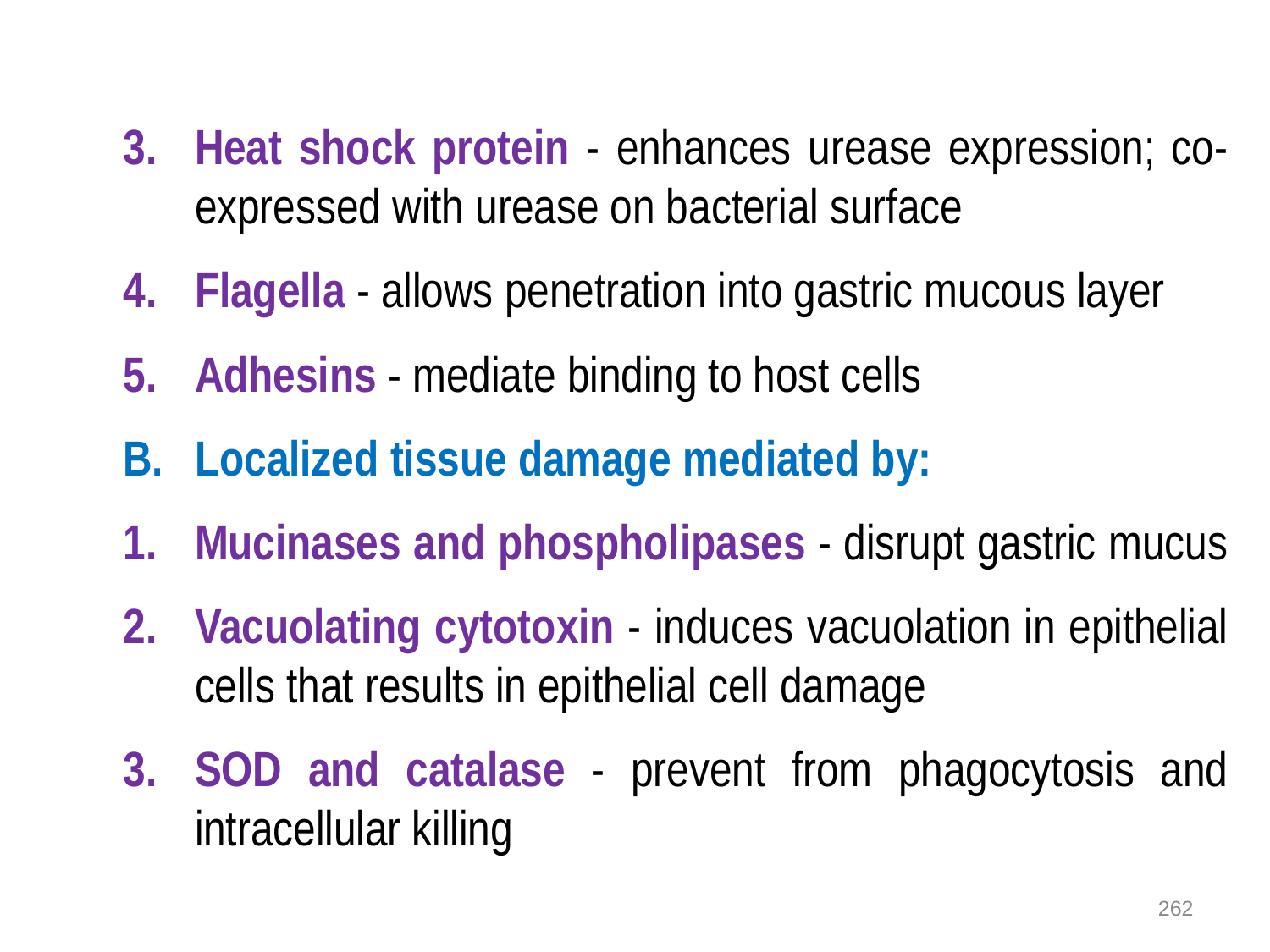

Heat shock protein - enhances urease expression; co-expressed with urease on bacterial surface
Flagella - allows penetration into gastric mucous layer
Adhesins - mediate binding to host cells
Localized tissue damage mediated by:
Mucinases and phospholipases - disrupt gastric mucus
Vacuolating cytotoxin - induces vacuolation in epithelial cells that results in epithelial cell damage
SOD and catalase - prevent from phagocytosis and intracellular killing

262